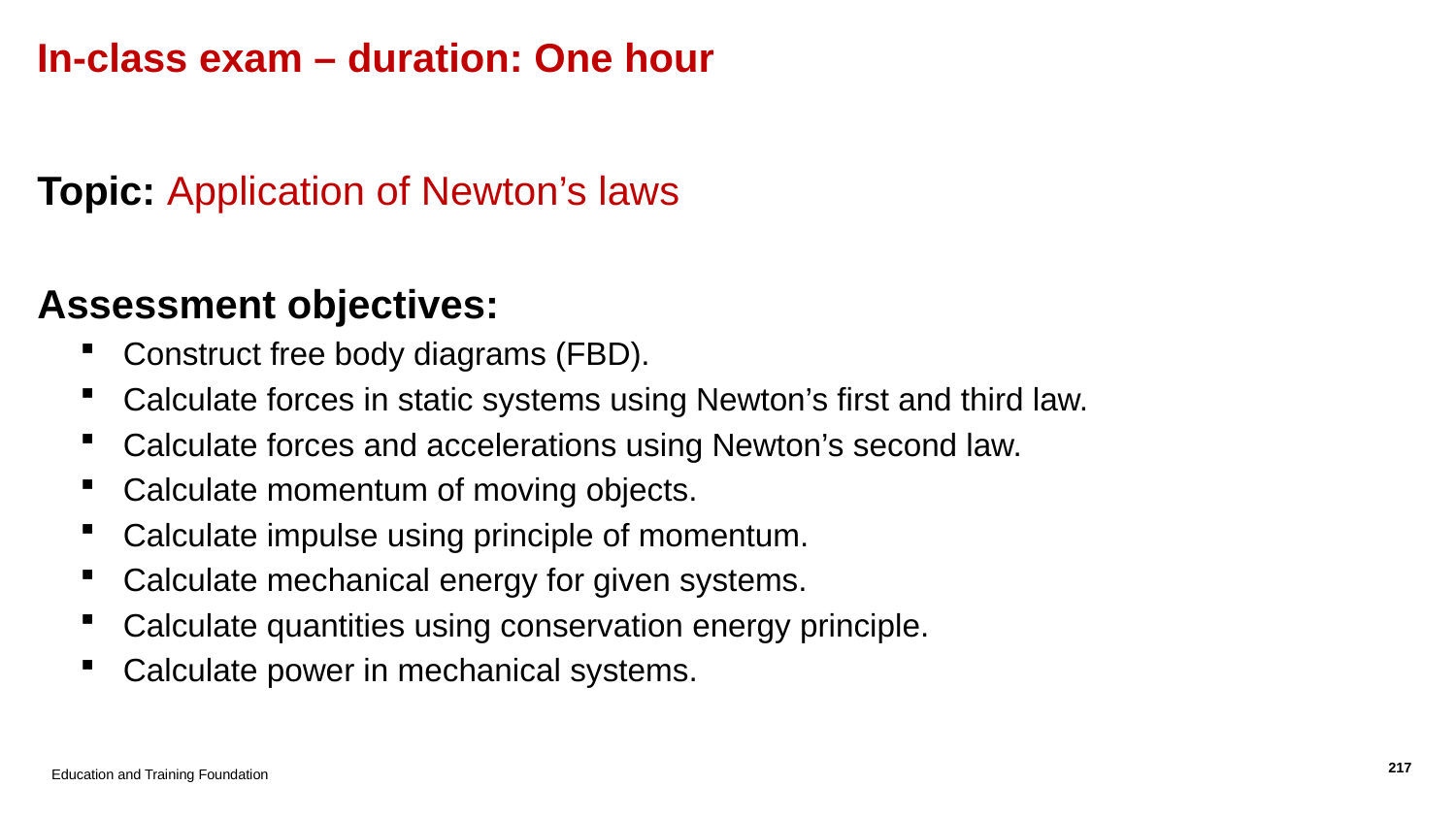

# In-class exam – duration: One hour
Topic: Application of Newton’s laws

Assessment objectives:
Construct free body diagrams (FBD).
Calculate forces in static systems using Newton’s first and third law.
Calculate forces and accelerations using Newton’s second law.
Calculate momentum of moving objects.
Calculate impulse using principle of momentum.
Calculate mechanical energy for given systems.
Calculate quantities using conservation energy principle.
Calculate power in mechanical systems.

Education and Training Foundation
217